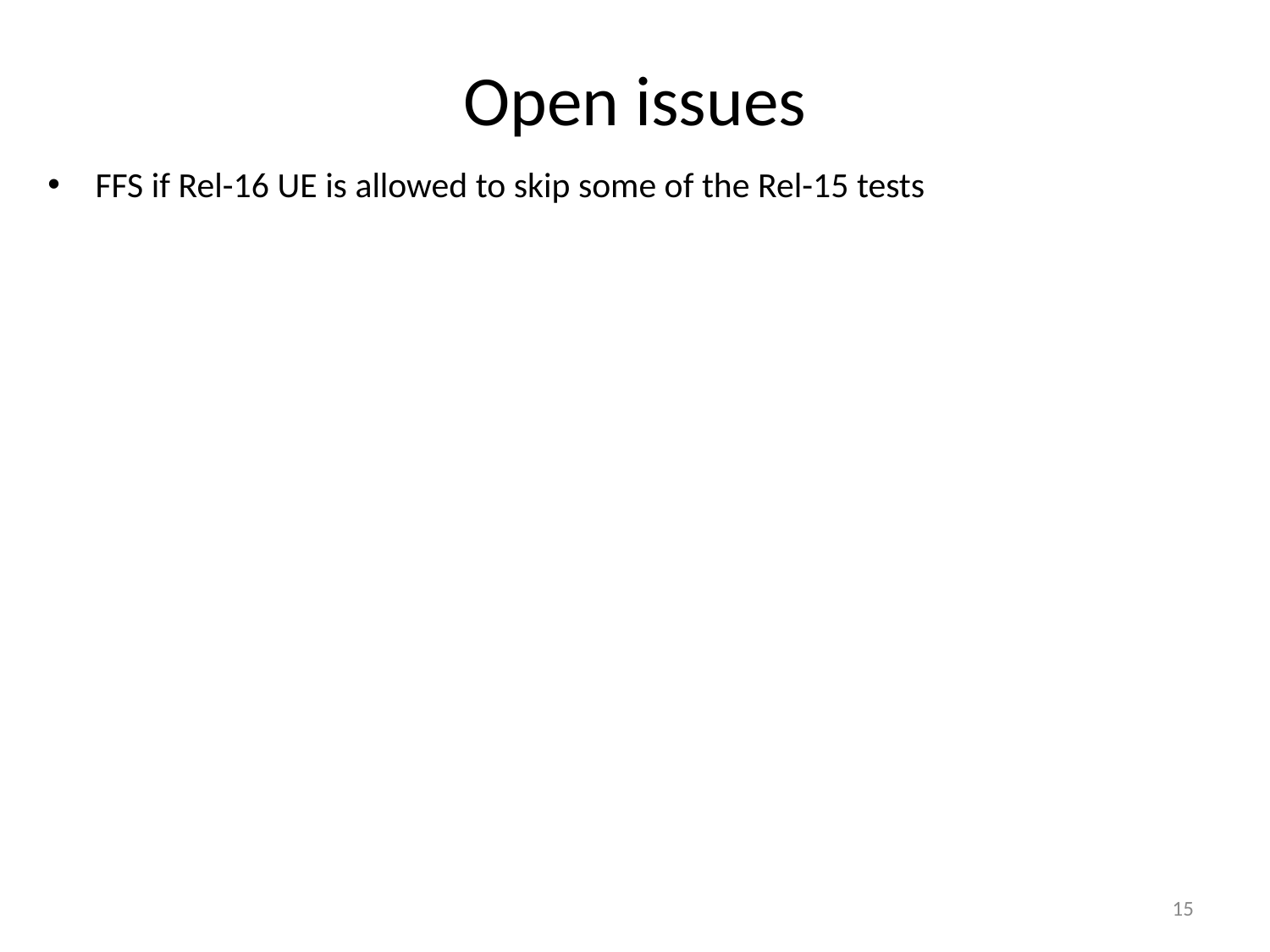

# Open issues
FFS if Rel-16 UE is allowed to skip some of the Rel-15 tests

15